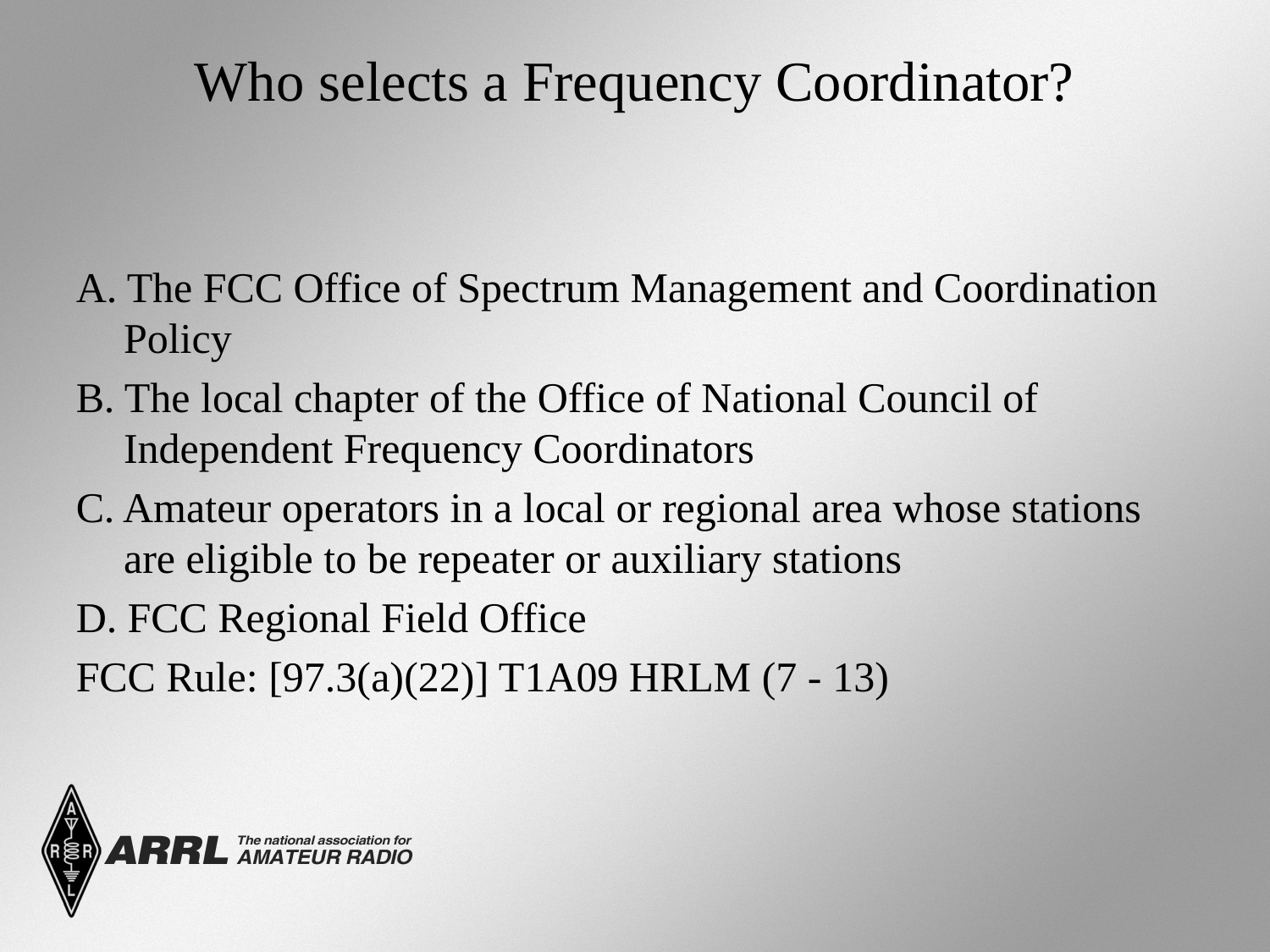

# Who selects a Frequency Coordinator?
A. The FCC Office of Spectrum Management and Coordination Policy
B. The local chapter of the Office of National Council of Independent Frequency Coordinators
C. Amateur operators in a local or regional area whose stations are eligible to be repeater or auxiliary stations
D. FCC Regional Field Office
FCC Rule: [97.3(a)(22)] T1A09 HRLM (7 - 13)